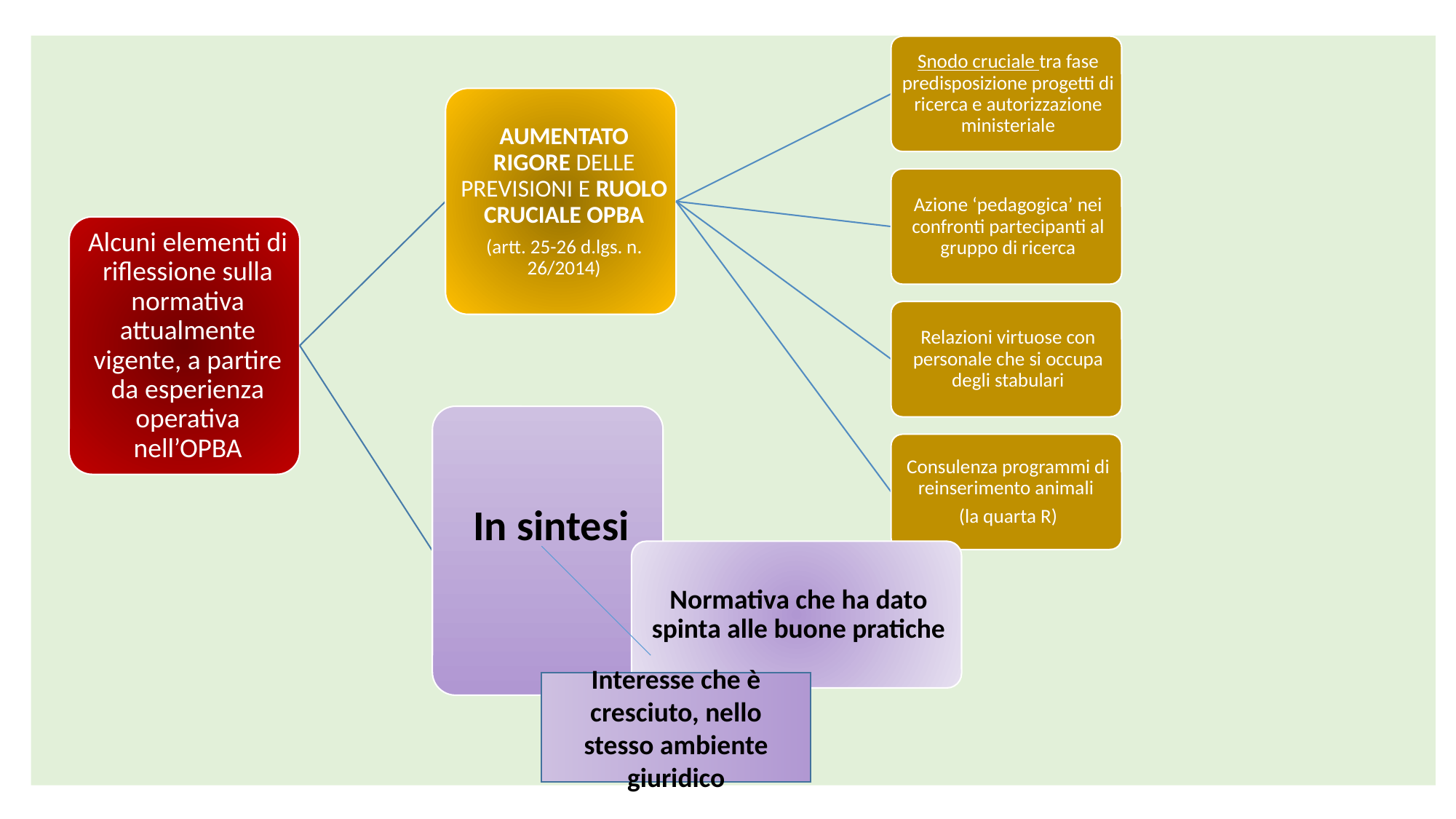

Alcuni elementi di riflessione sulla normativa attualmente vigente, a partire da esperienza operativa nell’OPBA

AUMENTATO RIGORE DELLE PREVISIONI E RUOLO CRUCIALE OPBA
(artt. 25-26 d.lgs. n. 26/2014)

Snodo cruciale tra fase predisposizione progetti di ricerca e autorizzazione ministeriale

Azione ‘pedagogica’ nei confronti partecipanti al gruppo di ricerca

Relazioni virtuose con personale che si occupa degli stabulari

Consulenza programmi di reinserimento animali
(la quarta R)

In sintesi

Normativa che ha dato spinta alle buone pratiche
Interesse che è cresciuto, nello stesso ambiente giuridico